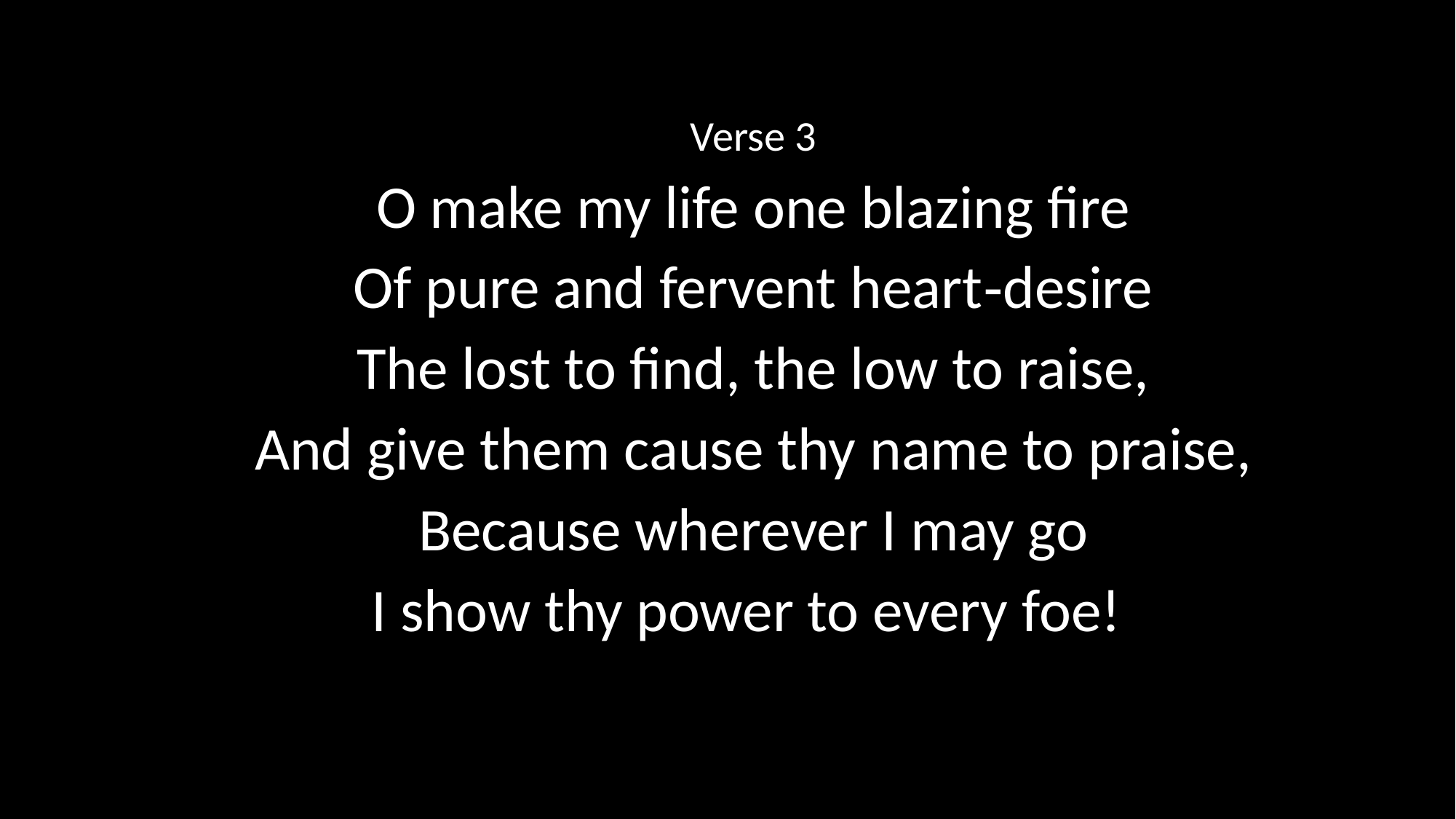

Verse 3
O make my life one blazing fire
Of pure and fervent heart‑desire
The lost to find, the low to raise,
And give them cause thy name to praise,
Because wherever I may go
I show thy power to every foe!